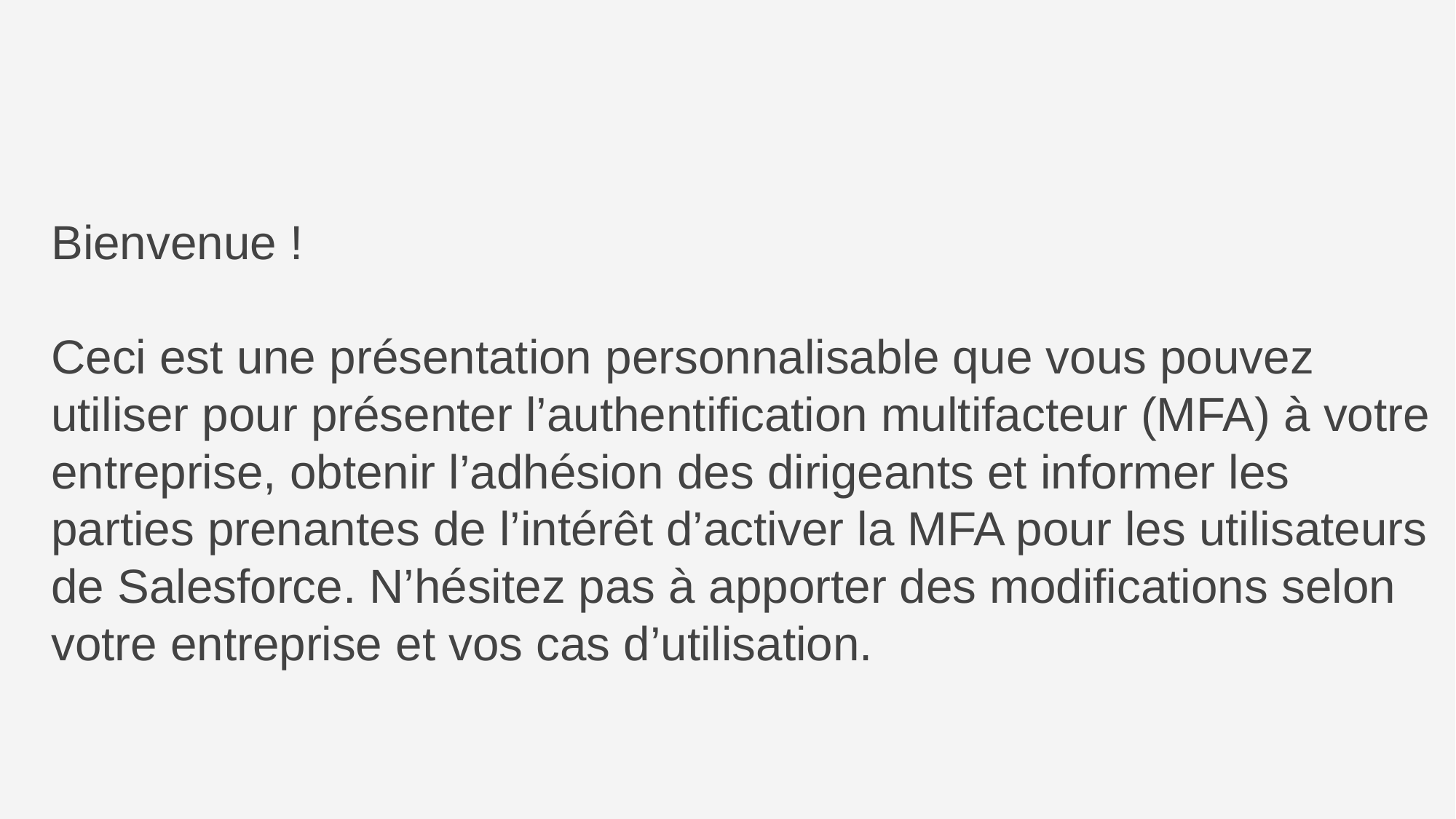

Bienvenue !

Ceci est une présentation personnalisable que vous pouvez utiliser pour présenter l’authentification multifacteur (MFA) à votre entreprise, obtenir l’adhésion des dirigeants et informer les parties prenantes de l’intérêt d’activer la MFA pour les utilisateurs de Salesforce. N’hésitez pas à apporter des modifications selon votre entreprise et vos cas d’utilisation.